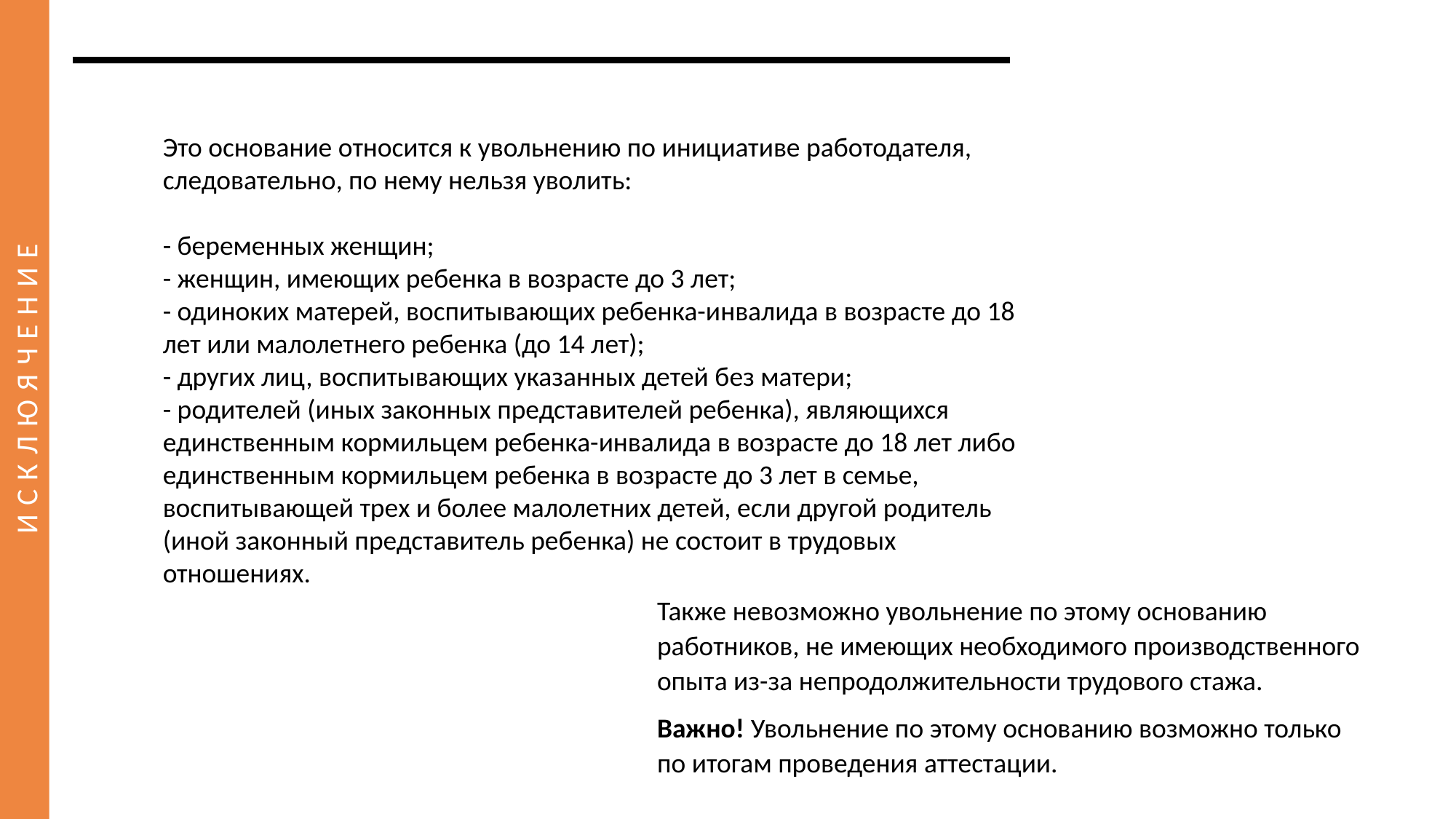

Это основание относится к увольнению по инициативе работодателя, следовательно, по нему нельзя уволить:

- беременных женщин;
- женщин, имеющих ребенка в возрасте до 3 лет;
- одиноких матерей, воспитывающих ребенка-инвалида в возрасте до 18 лет или малолетнего ребенка (до 14 лет);
- других лиц, воспитывающих указанных детей без матери;
- родителей (иных законных представителей ребенка), являющихся единственным кормильцем ребенка-инвалида в возрасте до 18 лет либо единственным кормильцем ребенка в возрасте до 3 лет в семье, воспитывающей трех и более малолетних детей, если другой родитель (иной законный представитель ребенка) не состоит в трудовых отношениях.

ИСКЛЮЯЧЕНИЕ
Также невозможно увольнение по этому основанию работников, не имеющих необходимого производственного опыта из-за непродолжительности трудового стажа.
Важно! Увольнение по этому основанию возможно только по итогам проведения аттестации.